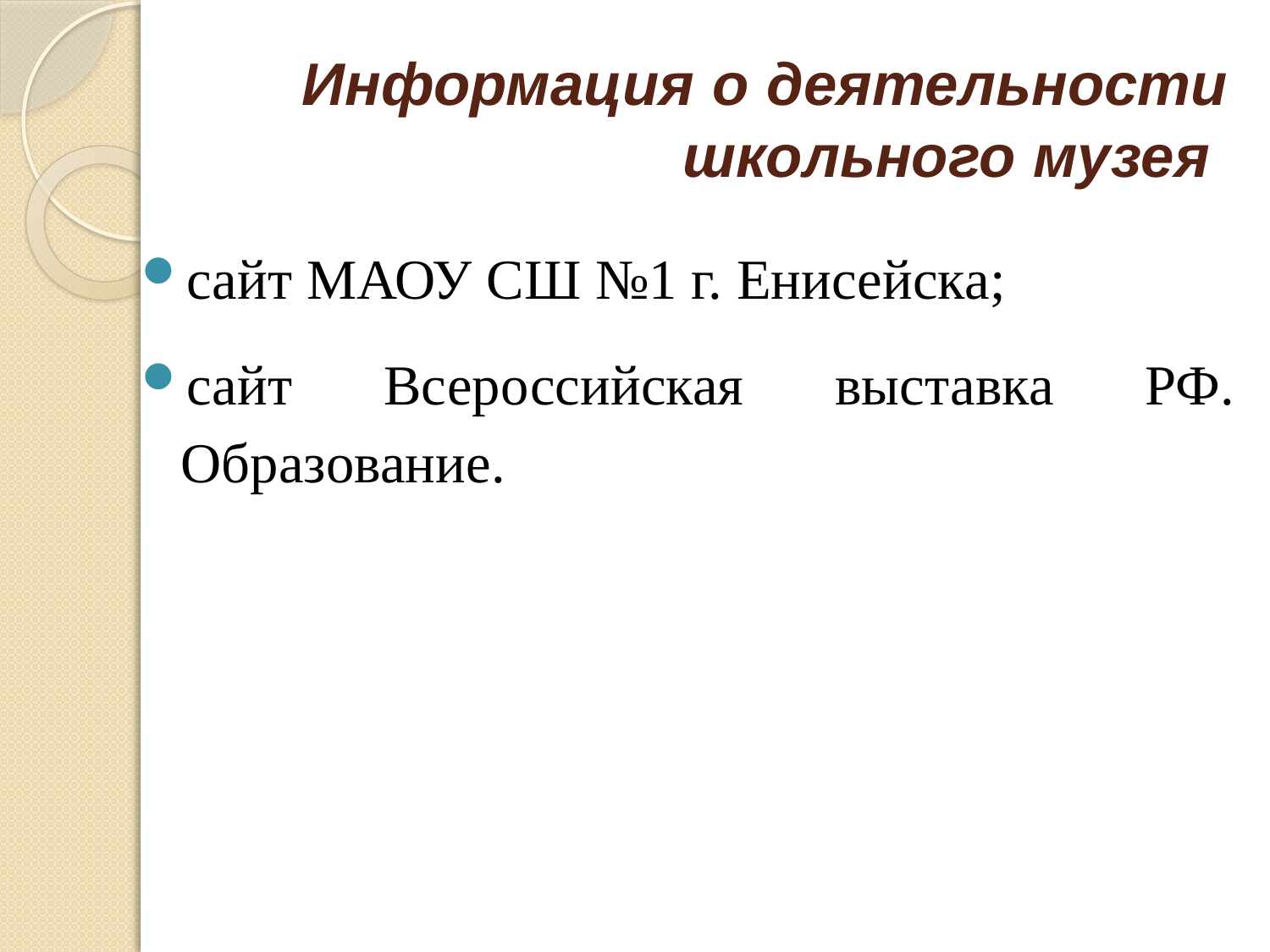

# Информация о деятельности школьного музея
сайт МАОУ СШ №1 г. Енисейска;
сайт Всероссийская выставка РФ. Образование.